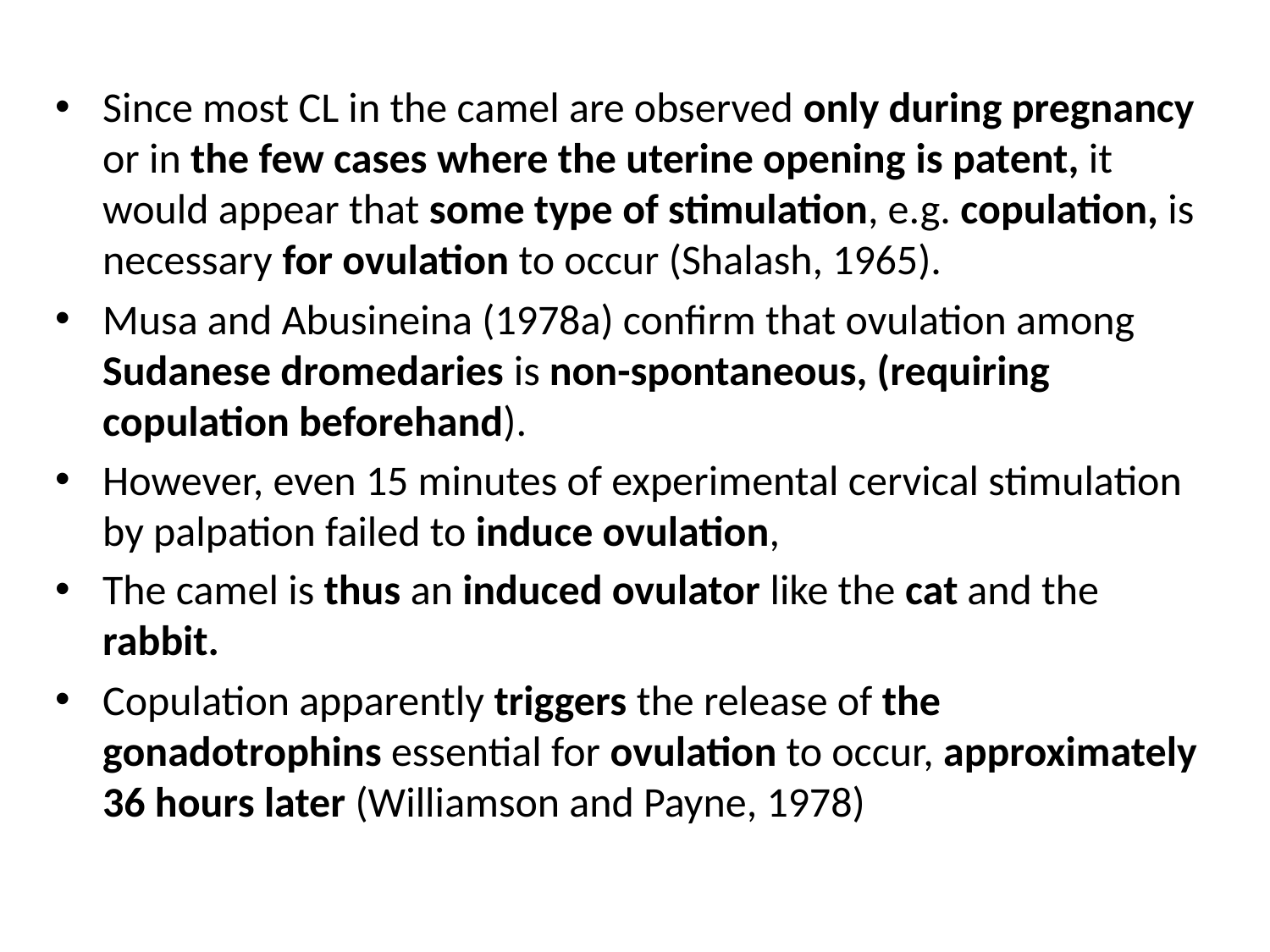

Since most CL in the camel are observed only during pregnancy or in the few cases where the uterine opening is patent, it would appear that some type of stimulation, e.g. copulation, is necessary for ovulation to occur (Shalash, 1965).
Musa and Abusineina (1978a) confirm that ovulation among Sudanese dromedaries is non-spontaneous, (requiring copulation beforehand).
However, even 15 minutes of experimental cervical stimulation by palpation failed to induce ovulation,
The camel is thus an induced ovulator like the cat and the rabbit.
Copulation apparently triggers the release of the gonadotrophins essential for ovulation to occur, approximately 36 hours later (Williamson and Payne, 1978)